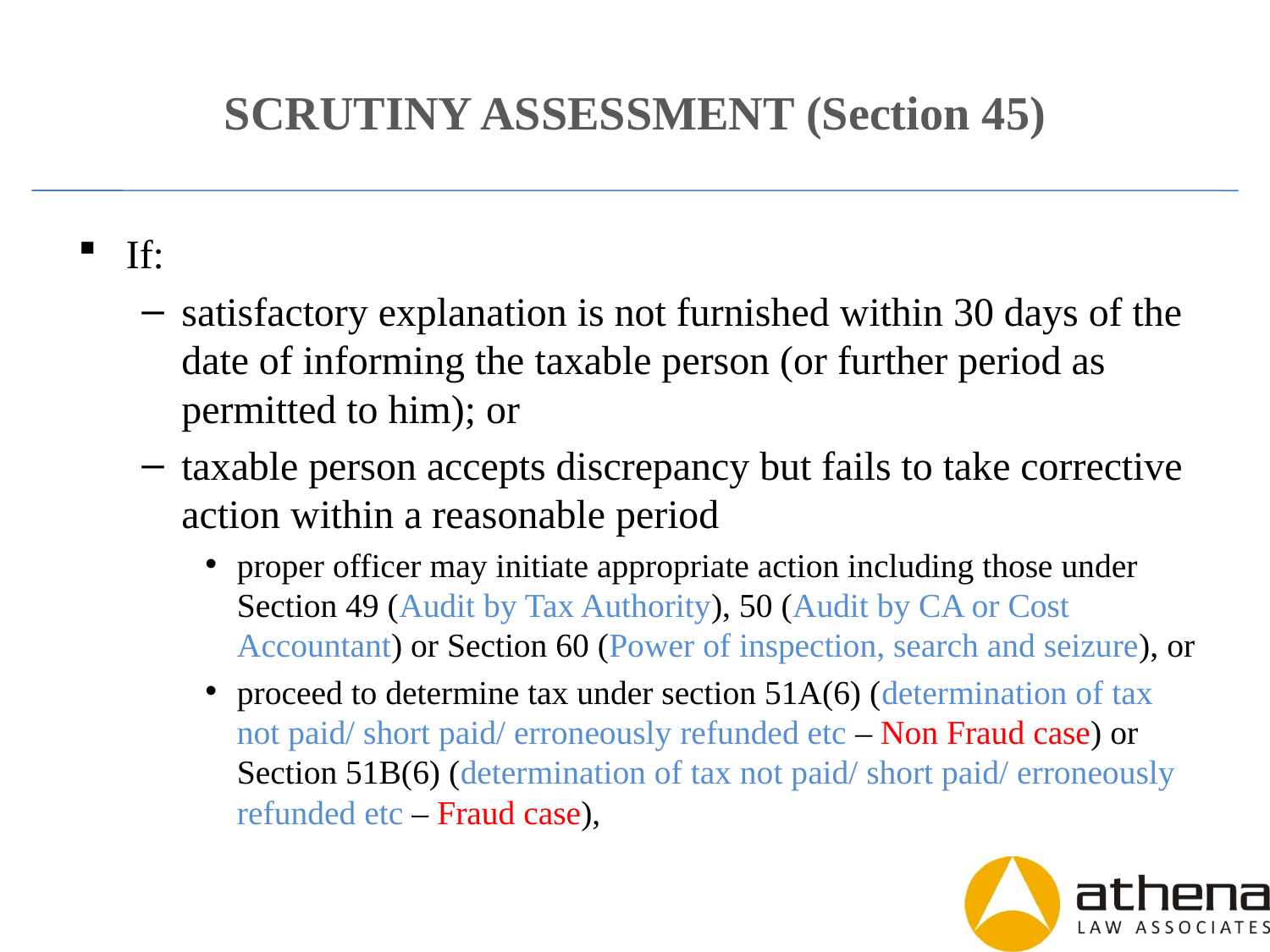

# SCRUTINY ASSESSMENT (Section 45)
If:
satisfactory explanation is not furnished within 30 days of the date of informing the taxable person (or further period as permitted to him); or
taxable person accepts discrepancy but fails to take corrective action within a reasonable period
proper officer may initiate appropriate action including those under Section 49 (Audit by Tax Authority), 50 (Audit by CA or Cost Accountant) or Section 60 (Power of inspection, search and seizure), or
proceed to determine tax under section 51A(6) (determination of tax not paid/ short paid/ erroneously refunded etc – Non Fraud case) or Section 51B(6) (determination of tax not paid/ short paid/ erroneously refunded etc – Fraud case),